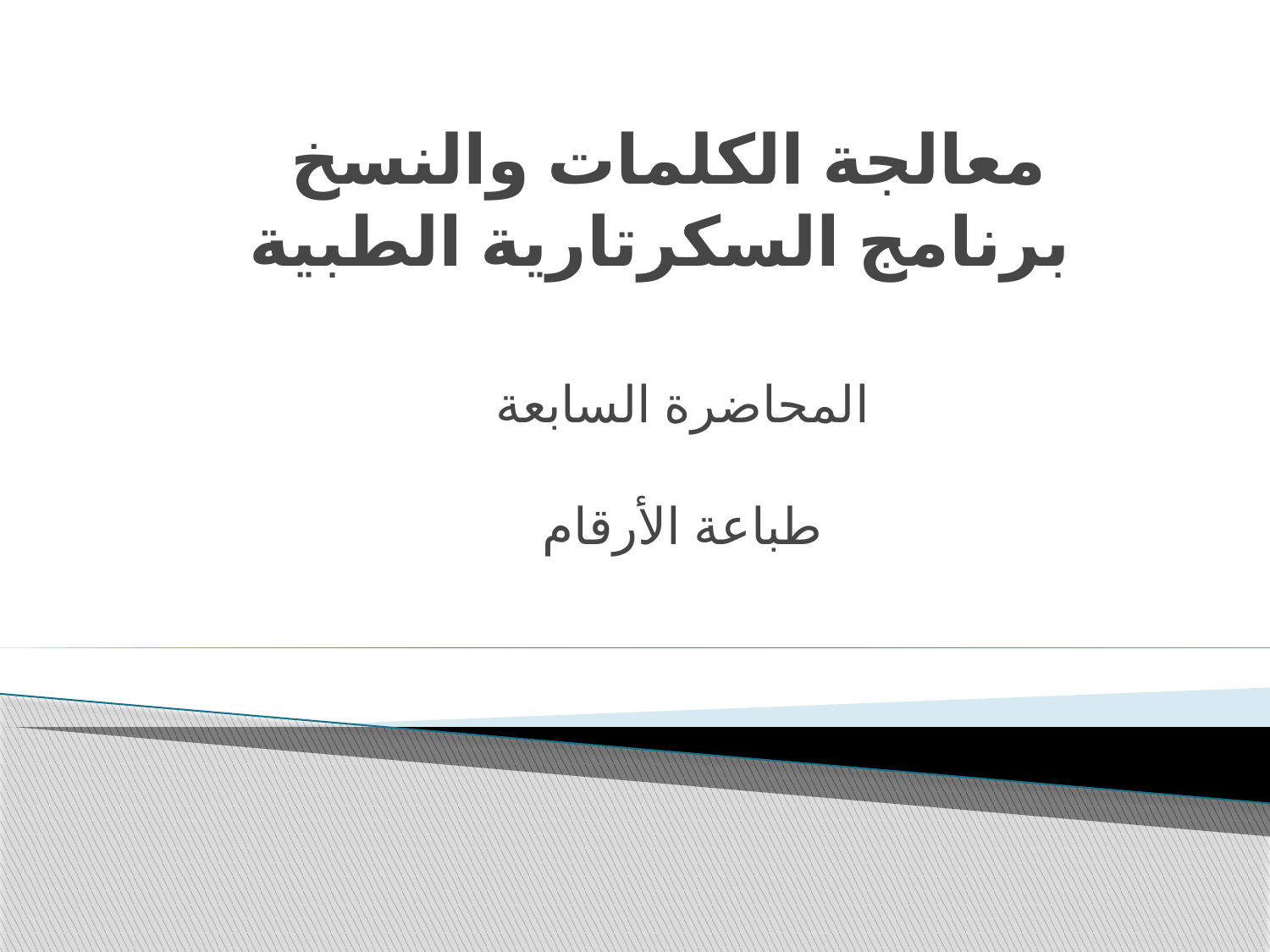

# معالجة الكلمات والنسخ برنامج السكرتارية الطبية
المحاضرة السابعة
طباعة الأرقام